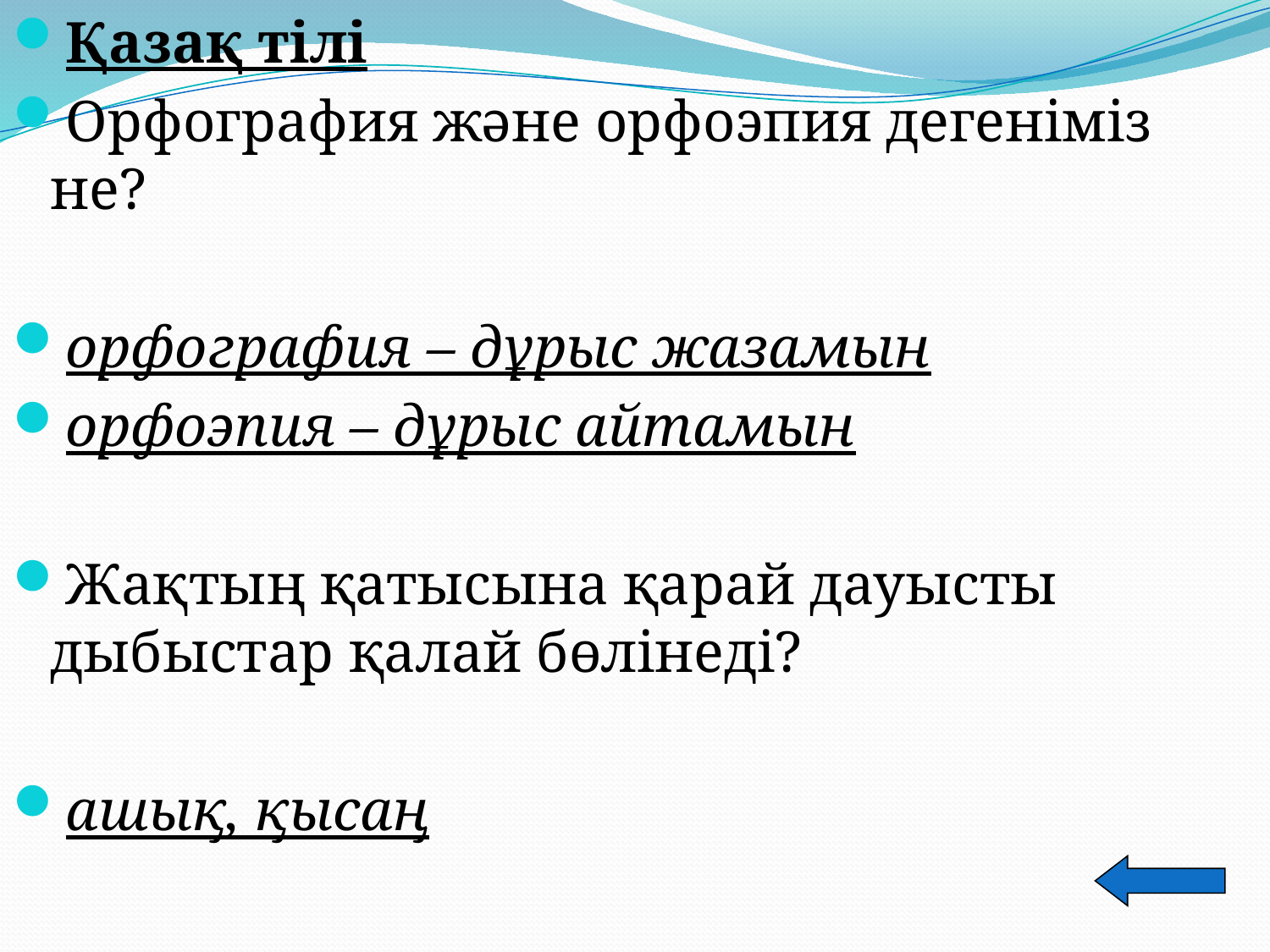

Қазақ тілі
Орфография және орфоэпия дегеніміз не?

орфография – дұрыс жазамын
орфоэпия – дұрыс айтамын

Жақтың қатысына қарай дауысты дыбыстар қалай бөлінеді?

ашық, қысаң